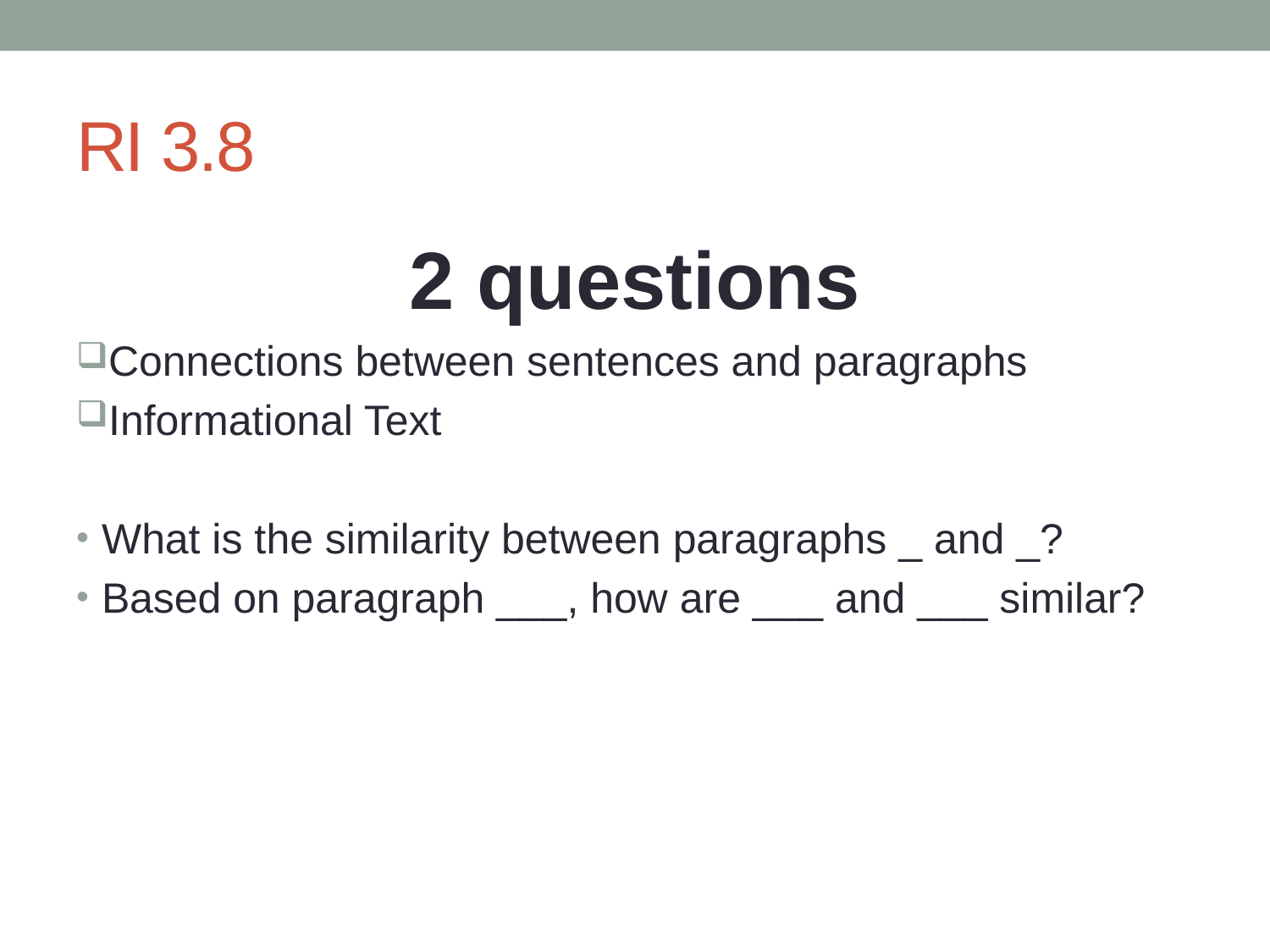

# RI 3.8
2 questions
Connections between sentences and paragraphs
Informational Text

What is the similarity between paragraphs _ and _?
Based on paragraph ___, how are ___ and ___ similar?